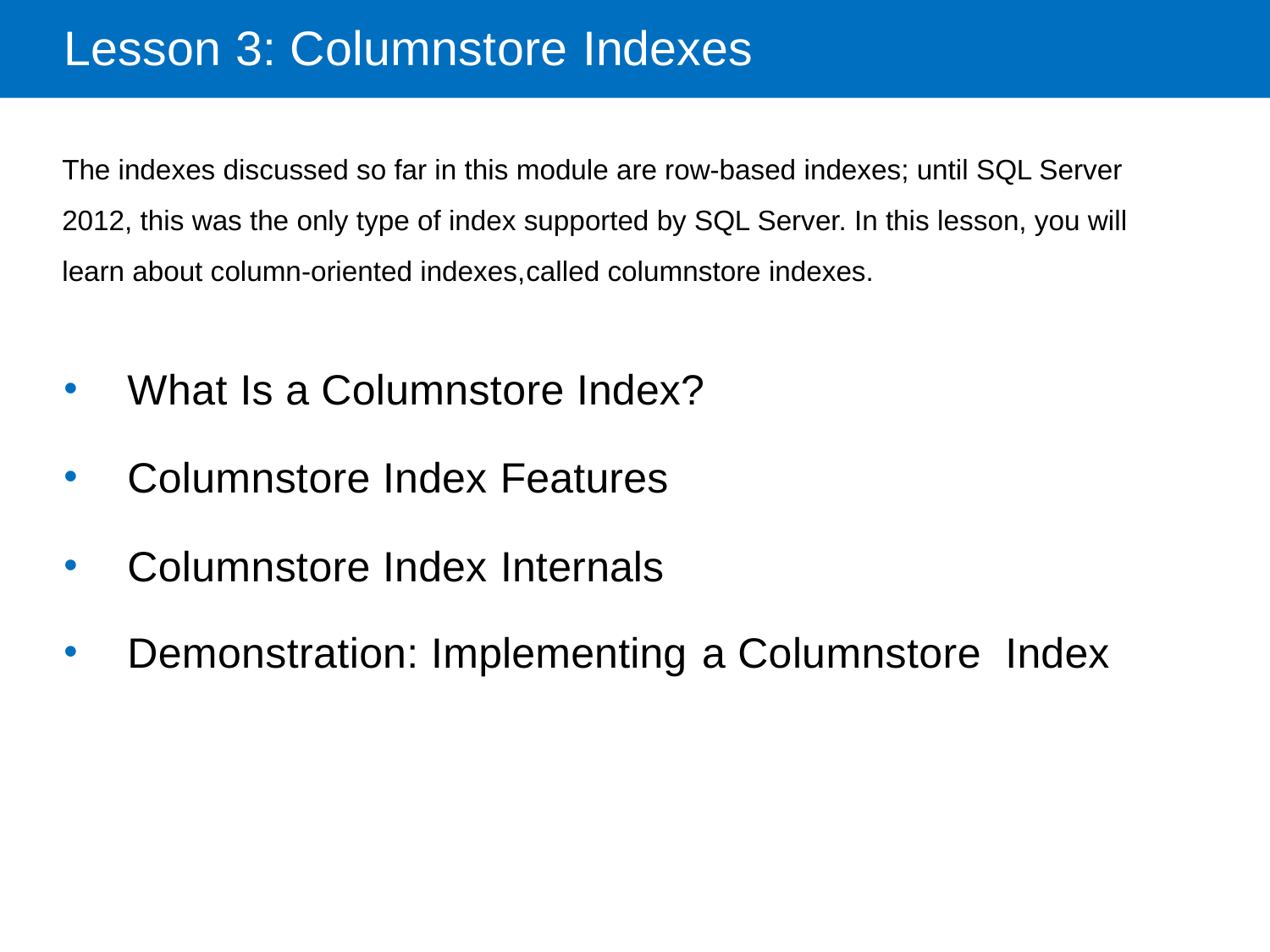

Lesson 3: Columnstore Indexes

The indexes discussed so far in this module are row-based indexes; until SQL Server 2012, this was the only type of index supported by SQL Server. In this lesson, you will learn about column-oriented indexes,called columnstore indexes.

What Is a Columnstore Index?
Columnstore Index Features
Columnstore Index Internals
Demonstration: Implementing a Columnstore  Index